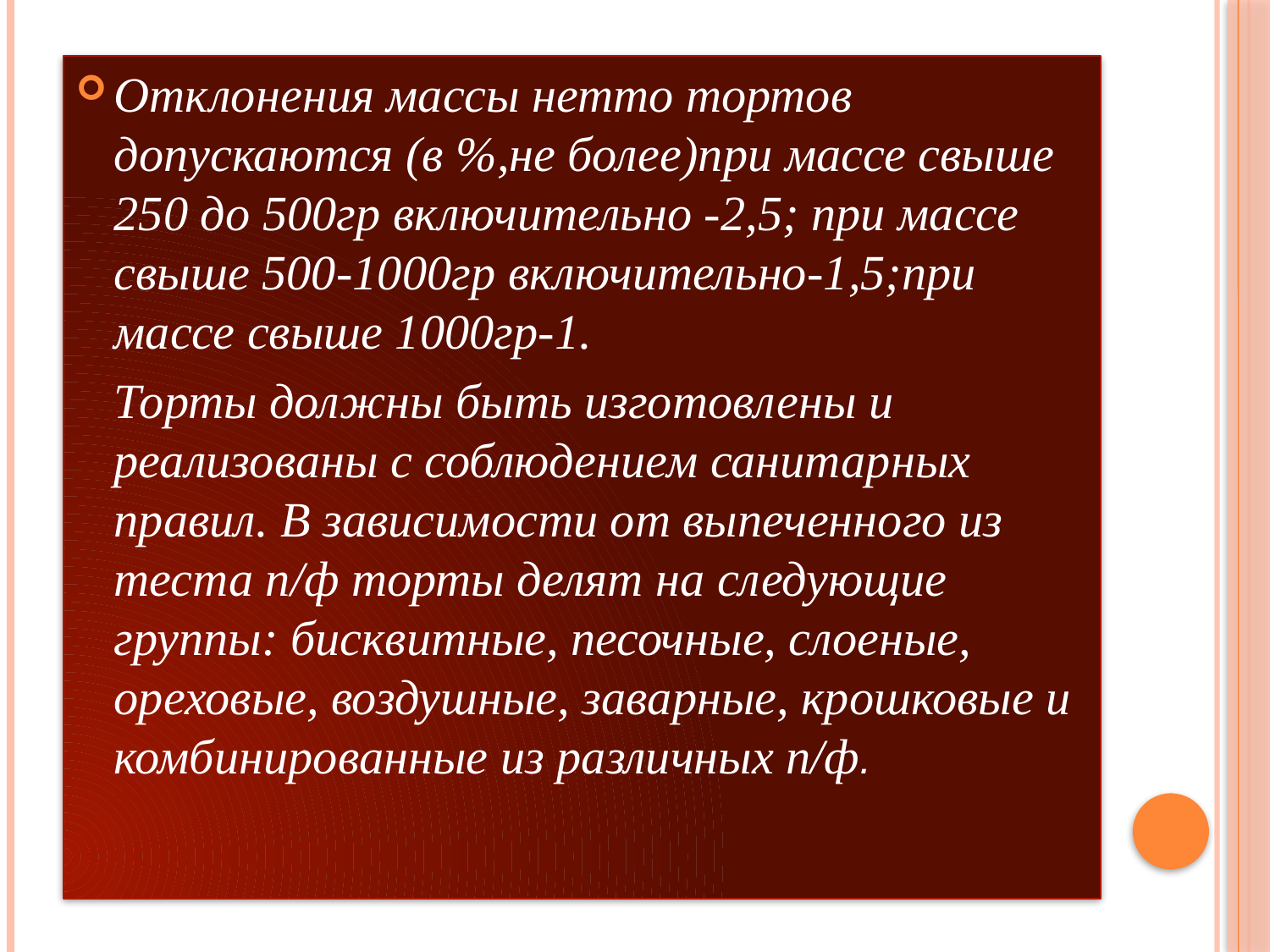

Отклонения массы нетто тортов допускаются (в %,не более)при массе свыше 250 до 500гр включительно -2,5; при массе свыше 500-1000гр включительно-1,5;при массе свыше 1000гр-1.
	Торты должны быть изготовлены и реализованы с соблюдением санитарных правил. В зависимости от выпеченного из теста п/ф торты делят на следующие группы: бисквитные, песочные, слоеные, ореховые, воздушные, заварные, крошковые и комбинированные из различных п/ф.